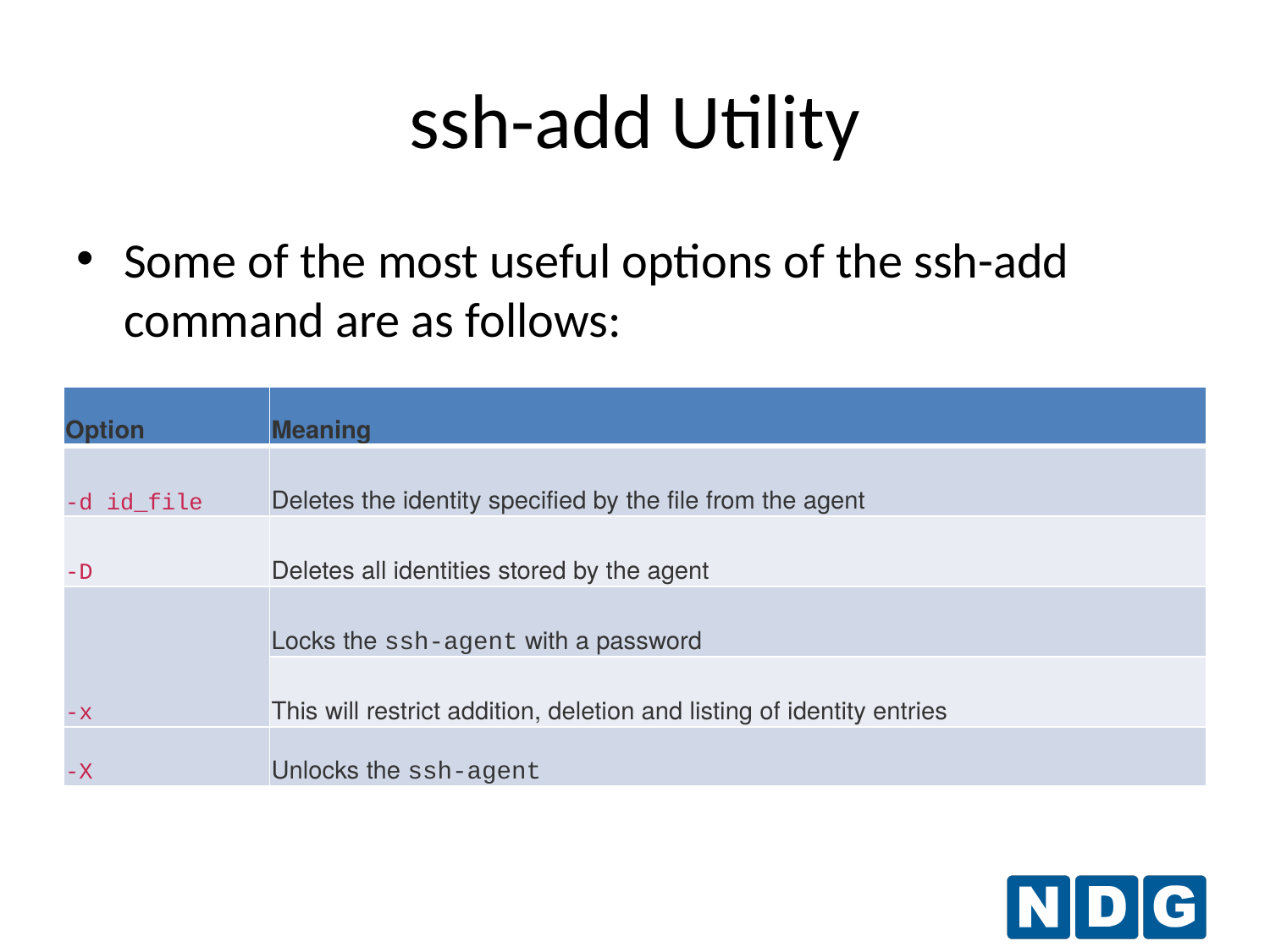

# ssh-add Utility
Some of the most useful options of the ssh-add command are as follows:

| Option | Meaning |
| --- | --- |
| -d id\_file | Deletes the identity specified by the file from the agent |
| -D | Deletes all identities stored by the agent |
| -x | Locks the ssh-agent with a password |
|  | This will restrict addition, deletion and listing of identity entries |
| -X | Unlocks the ssh-agent |